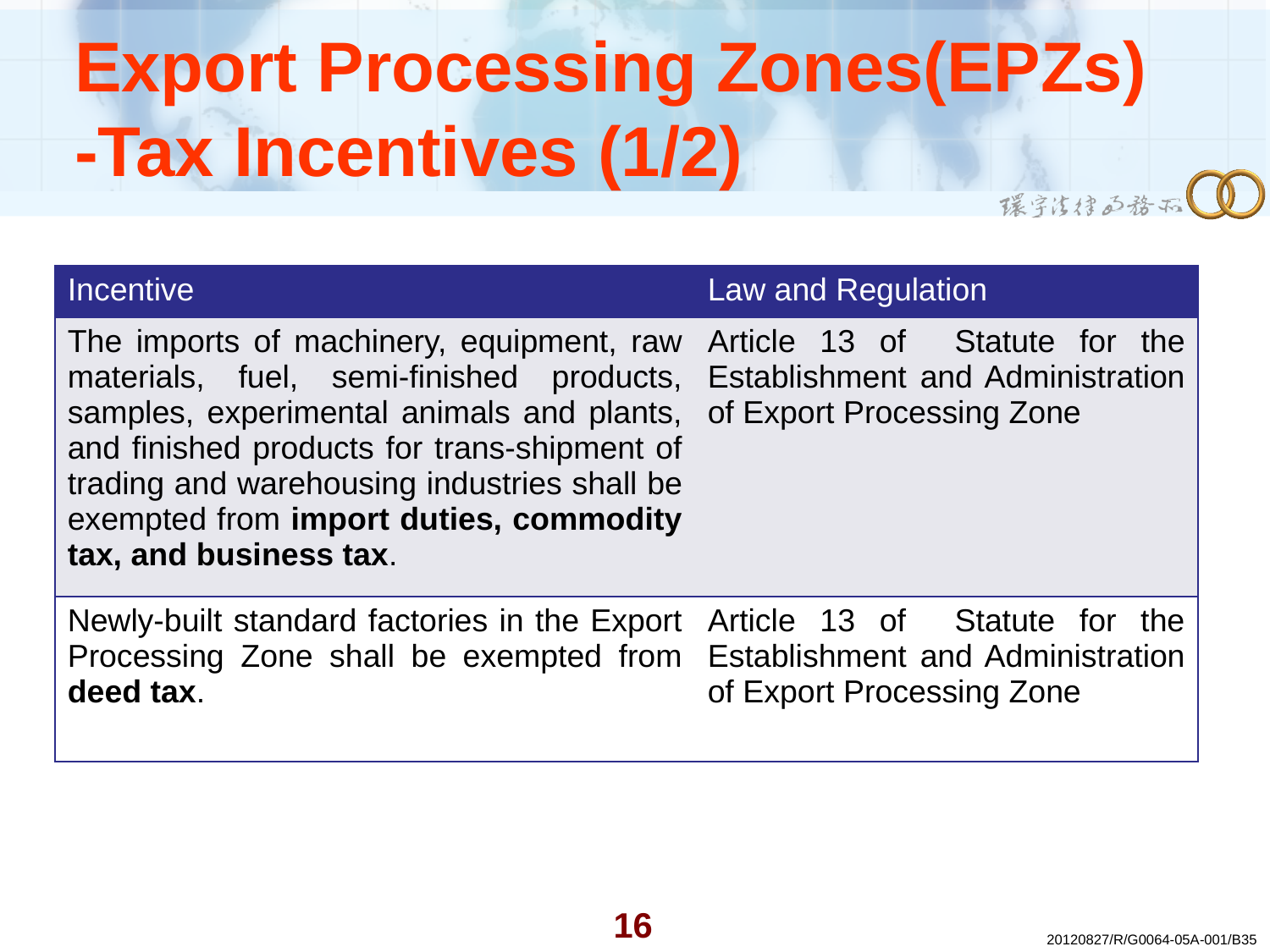

# Export Processing Zones(EPZs) -Tax Incentives (1/2)
| Incentive | Law and Regulation |
| --- | --- |
| The imports of machinery, equipment, raw materials, fuel, semi-finished products, samples, experimental animals and plants, and finished products for trans-shipment of trading and warehousing industries shall be exempted from import duties, commodity tax, and business tax. | Article 13 of Statute for the Establishment and Administration of Export Processing Zone |
| Newly-built standard factories in the Export Processing Zone shall be exempted from deed tax. | Article 13 of Statute for the Establishment and Administration of Export Processing Zone |
16
20120827/R/G0064-05A-001/B35